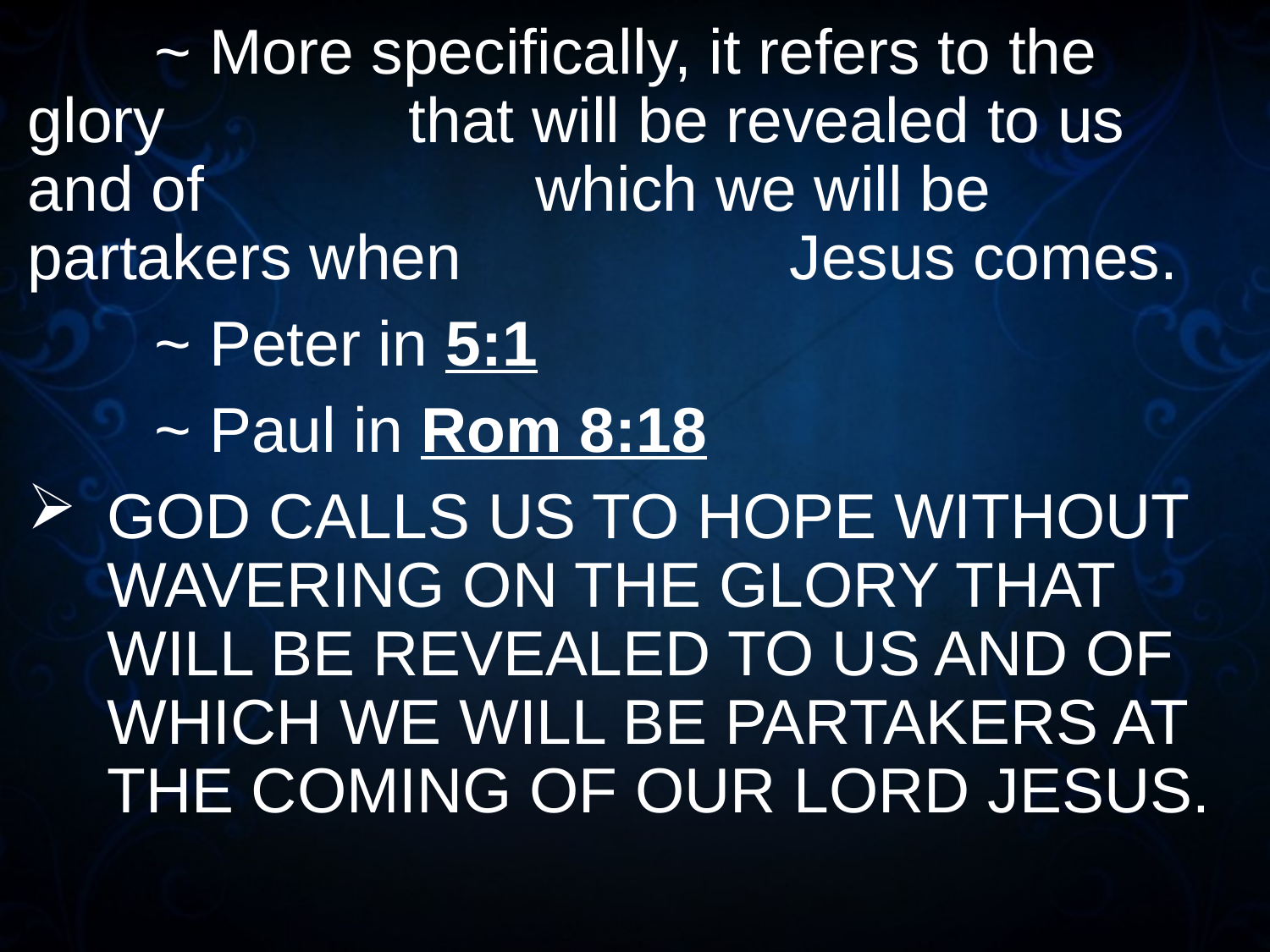

~ More specifically, it refers to the glory 		that will be revealed to us and of 			which we will be partakers when 			Jesus comes.
	~ Peter in 5:1
	~ Paul in Rom 8:18
GOD CALLS US TO HOPE WITHOUT WAVERING ON THE GLORY THAT WILL BE REVEALED TO US AND OF WHICH WE WILL BE PARTAKERS AT THE COMING OF OUR LORD JESUS.